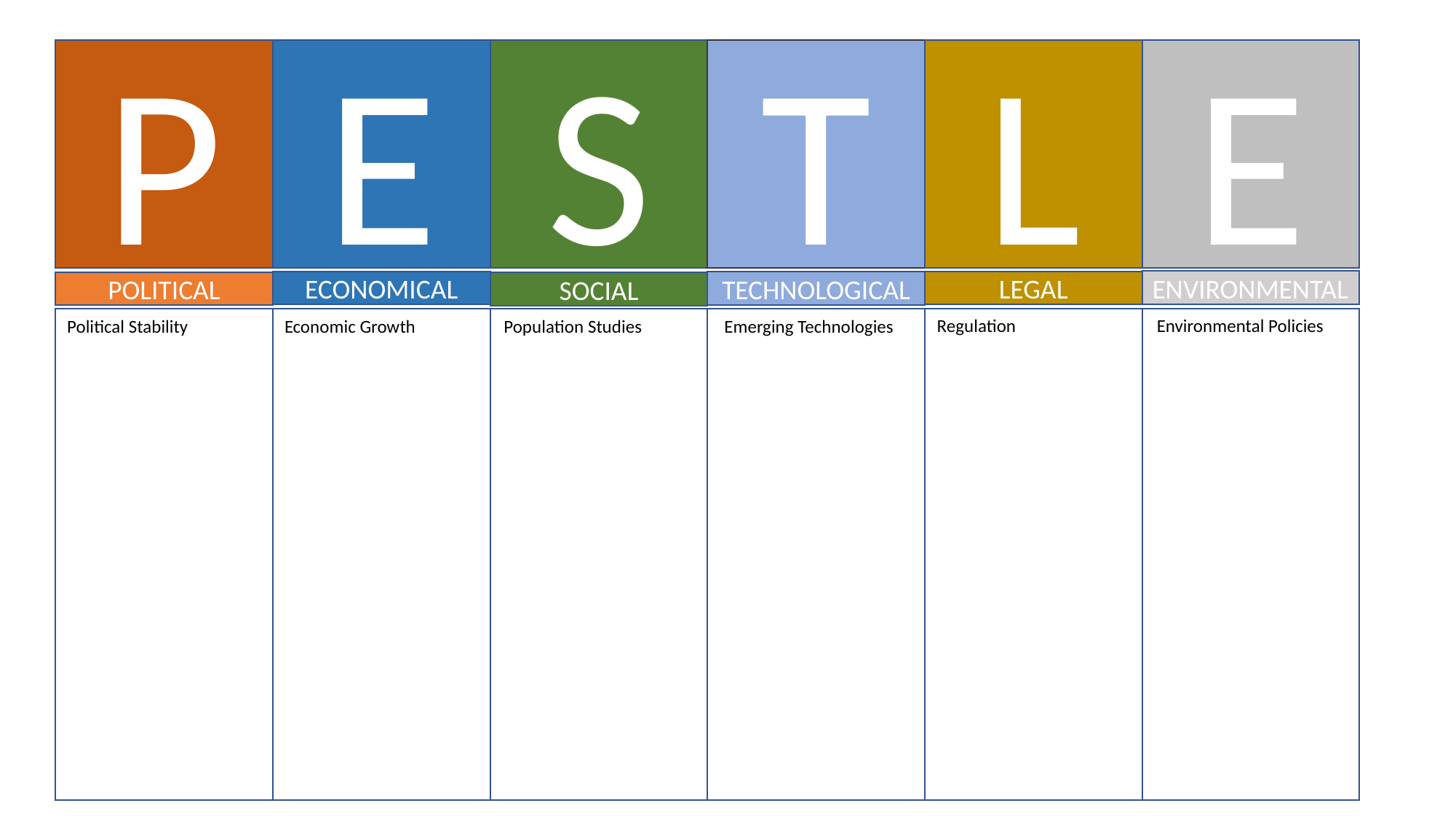

E
L
T
P
E
S
ENVIRONMENTAL

LEGAL
ECONOMICAL
TECHNOLOGICAL
POLITICAL
SOCIAL
Regulation
Environmental Policies

Political Stability
Economic Growth
Population Studies
Emerging Technologies